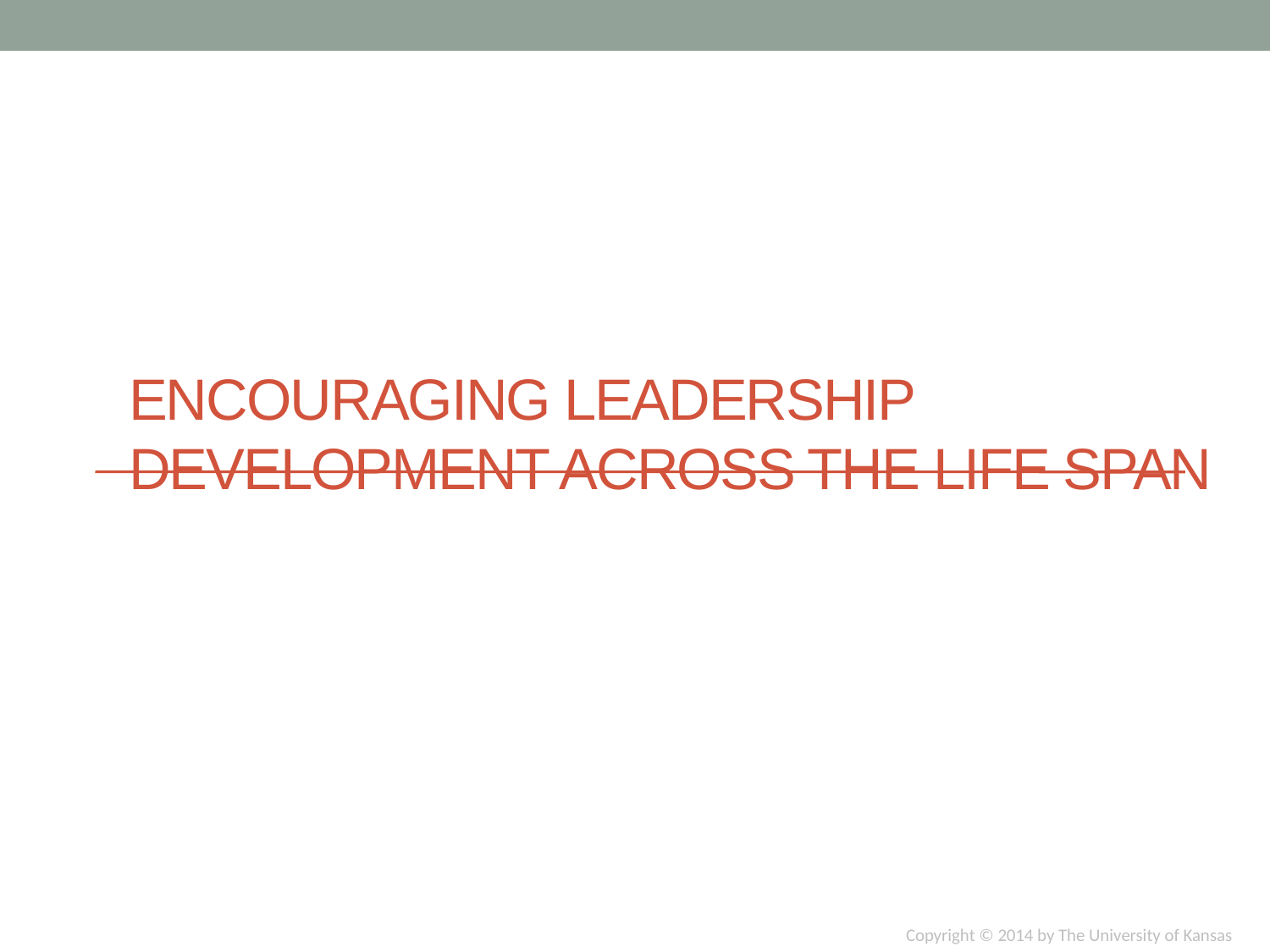

# Encouraging Leadership Development Across the Life Span